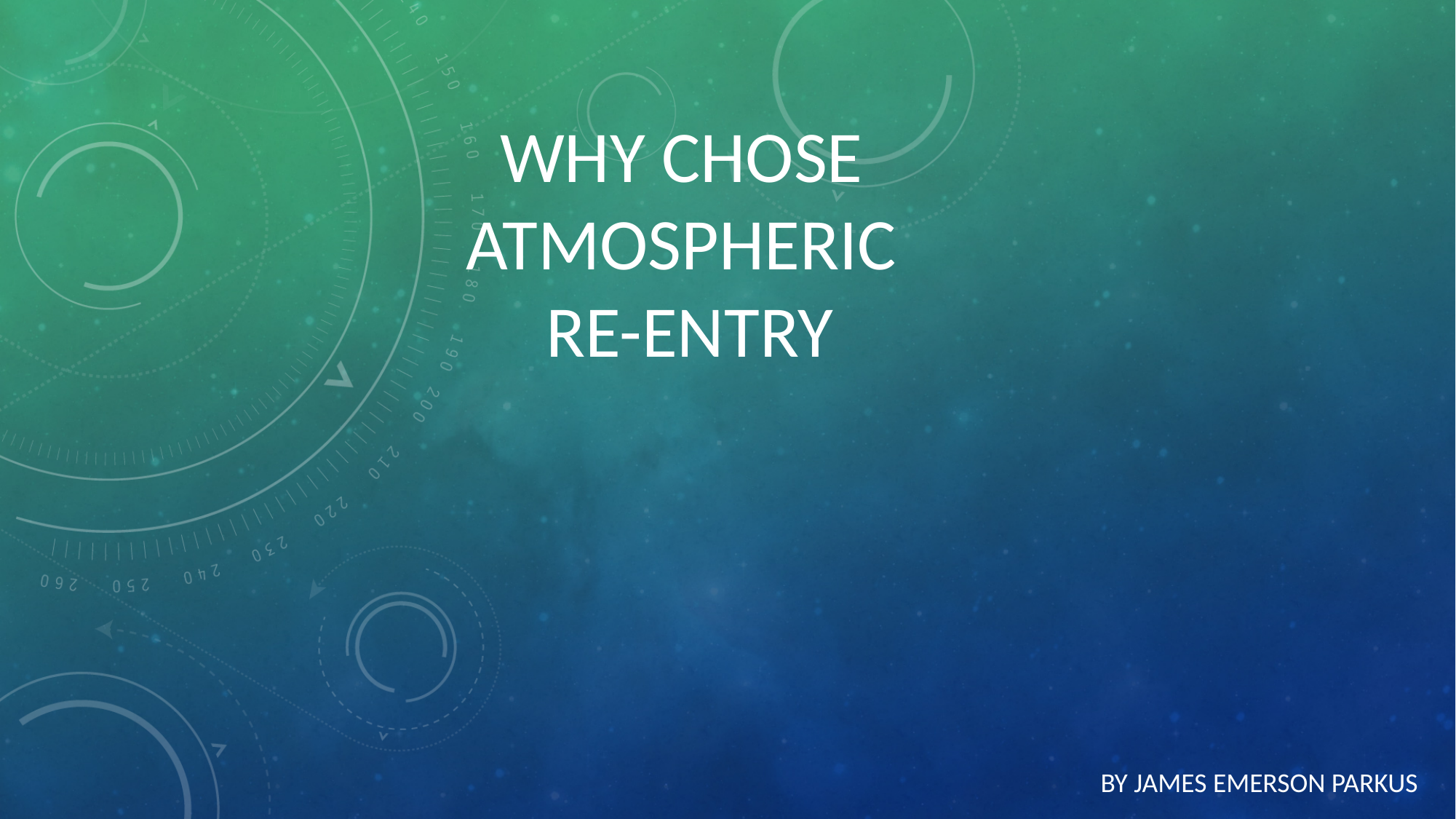

# Why chose Atmospheric Re-Entry
By James Emerson Parkus